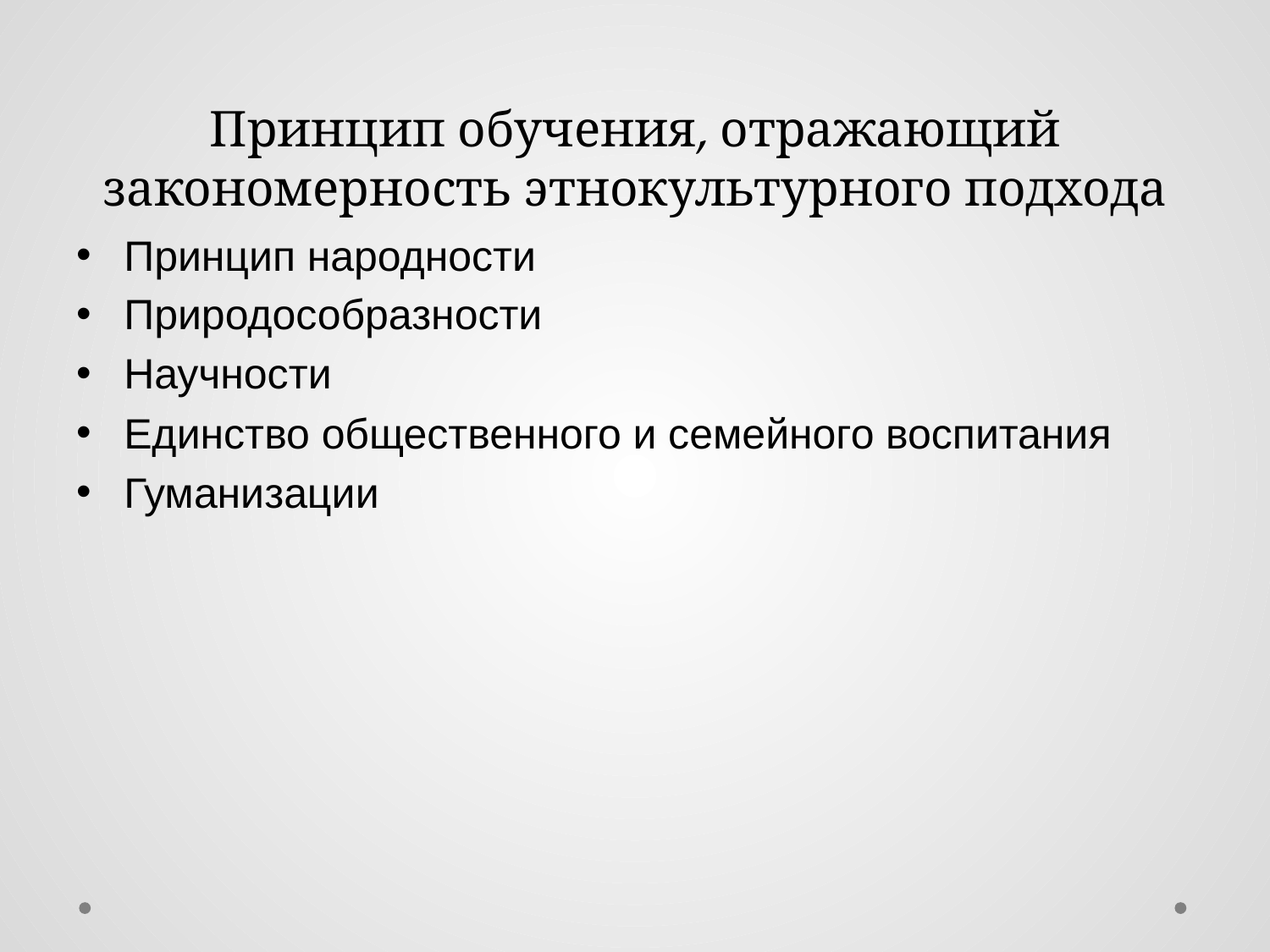

# Принцип обучения, отражающий закономерность этнокультурного подхода
Принцип народности
Природособразности
Научности
Единство общественного и семейного воспитания
Гуманизации